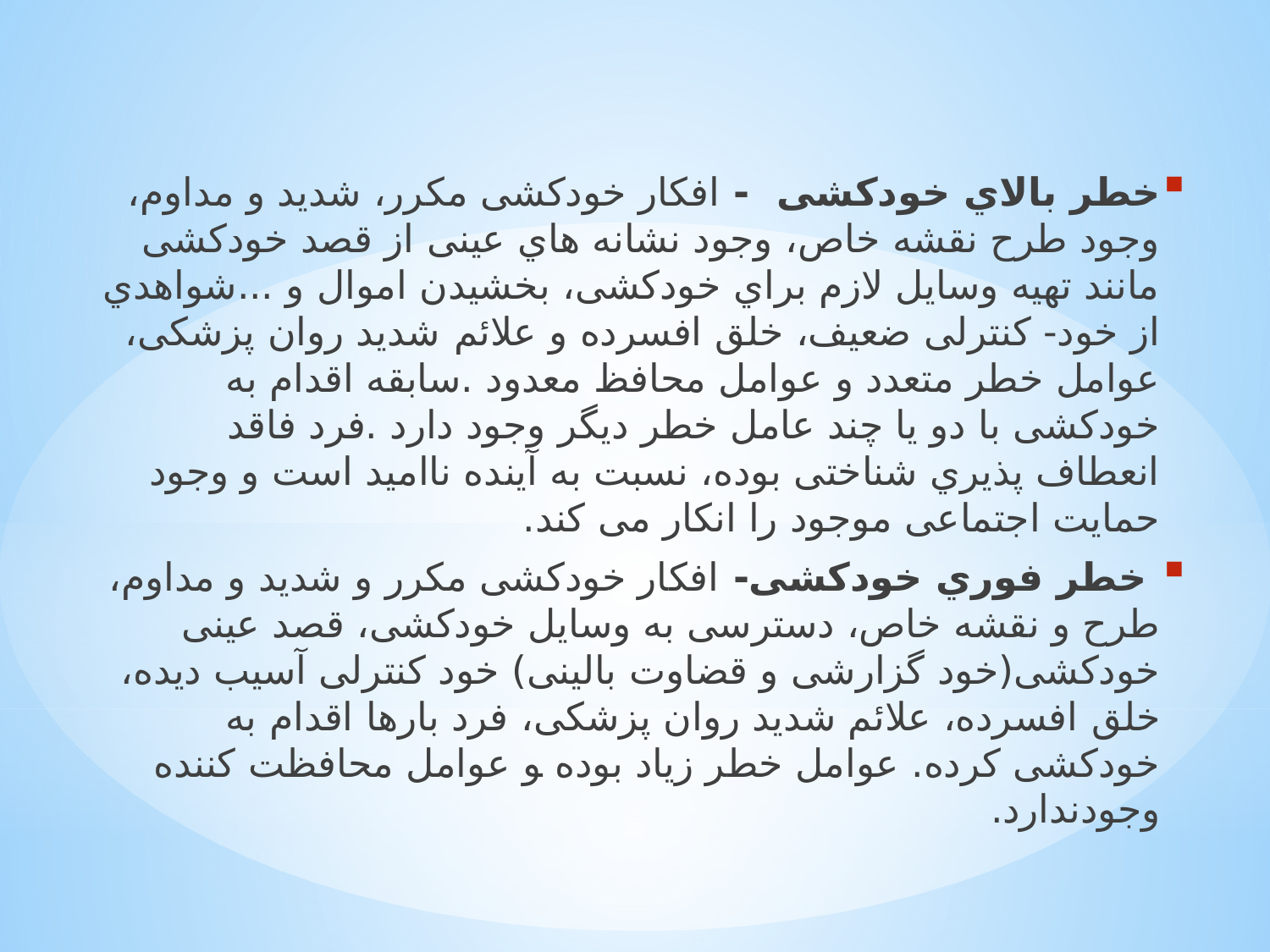

ﺧﻄﺮ ﺑﺎﻻي ﺧﻮدﮐﺸﯽ  - اﻓﮑﺎر ﺧﻮدﮐﺸﯽ ﻣﮑﺮر، ﺷﺪﯾﺪ و ﻣﺪاوم، وﺟﻮد ﻃﺮح ﻧﻘﺸﻪ ﺧﺎص، وﺟﻮد ﻧﺸﺎﻧﻪ ﻫﺎي ﻋﯿﻨﯽ از ﻗﺼﺪ ﺧﻮدﮐﺸﯽ ﻣﺎﻧﻨﺪ ﺗﻬﯿﻪ وﺳﺎﯾﻞ ﻻزم ﺑﺮاي ﺧﻮدﮐﺸﯽ، ﺑﺨﺸﯿﺪن اﻣﻮال و ...ﺷﻮاﻫﺪي از ﺧﻮد- ﮐﻨﺘﺮﻟﯽ ﺿﻌﯿﻒ، ﺧﻠﻖ اﻓﺴﺮده و ﻋﻼﺋﻢ ﺷﺪﯾﺪ روان ﭘﺰﺷﮑﯽ، ﻋﻮاﻣﻞ ﺧﻄﺮ ﻣﺘﻌﺪد و ﻋﻮاﻣﻞ ﻣﺤﺎﻓﻆ ﻣﻌﺪود .ﺳﺎﺑﻘﻪ اﻗﺪام ﺑﻪ ﺧﻮدﮐﺸﯽ ﺑﺎ دو ﯾﺎ ﭼﻨﺪ ﻋﺎﻣﻞ ﺧﻄﺮ دﯾﮕﺮ وﺟﻮد دارد .ﻓﺮد ﻓﺎﻗﺪ اﻧﻌﻄﺎف ﭘﺬﯾﺮي ﺷﻨﺎﺧﺘﯽ ﺑﻮده، ﻧﺴﺒﺖ ﺑﻪ آﯾﻨﺪه ﻧﺎاﻣﯿﺪ اﺳﺖ و وﺟﻮد ﺣﻤﺎﯾﺖ اﺟﺘﻤﺎﻋﯽ ﻣﻮﺟﻮد را اﻧﮑﺎر ﻣﯽ ﮐﻨﺪ.
 ﺧﻄﺮ ﻓﻮري ﺧﻮدﮐﺸﯽ- اﻓﮑﺎر ﺧﻮدﮐﺸﯽ ﻣﮑﺮر و ﺷﺪﯾﺪ و ﻣﺪاوم، ﻃﺮح و ﻧﻘﺸﻪ ﺧﺎص، دﺳﺘﺮﺳﯽ ﺑﻪ وﺳﺎﯾﻞ ﺧﻮدﮐﺸﯽ، ﻗﺼﺪ ﻋﯿﻨﯽ ﺧﻮدﮐﺸﯽ(ﺧﻮد ﮔﺰارﺷﯽ و ﻗﻀﺎوت ﺑﺎﻟﯿﻨﯽ) ﺧﻮد ﮐﻨﺘﺮﻟﯽ آﺳﯿﺐ دﯾﺪه، ﺧﻠﻖ اﻓﺴﺮده، ﻋﻼﺋﻢ ﺷﺪﯾﺪ روان ﭘﺰﺷﮑﯽ، ﻓﺮد ﺑﺎرﻫﺎ اﻗﺪام ﺑﻪ ﺧﻮدﮐﺸﯽ ﮐﺮده. ﻋﻮاﻣﻞ ﺧﻄﺮ زﯾﺎد ﺑﻮده ﻮ ﻋﻮاﻣﻞ ﻣﺤﺎﻓﻈﺖ ﮐﻨﻨﺪه وﺟﻮدﻧﺪارد.